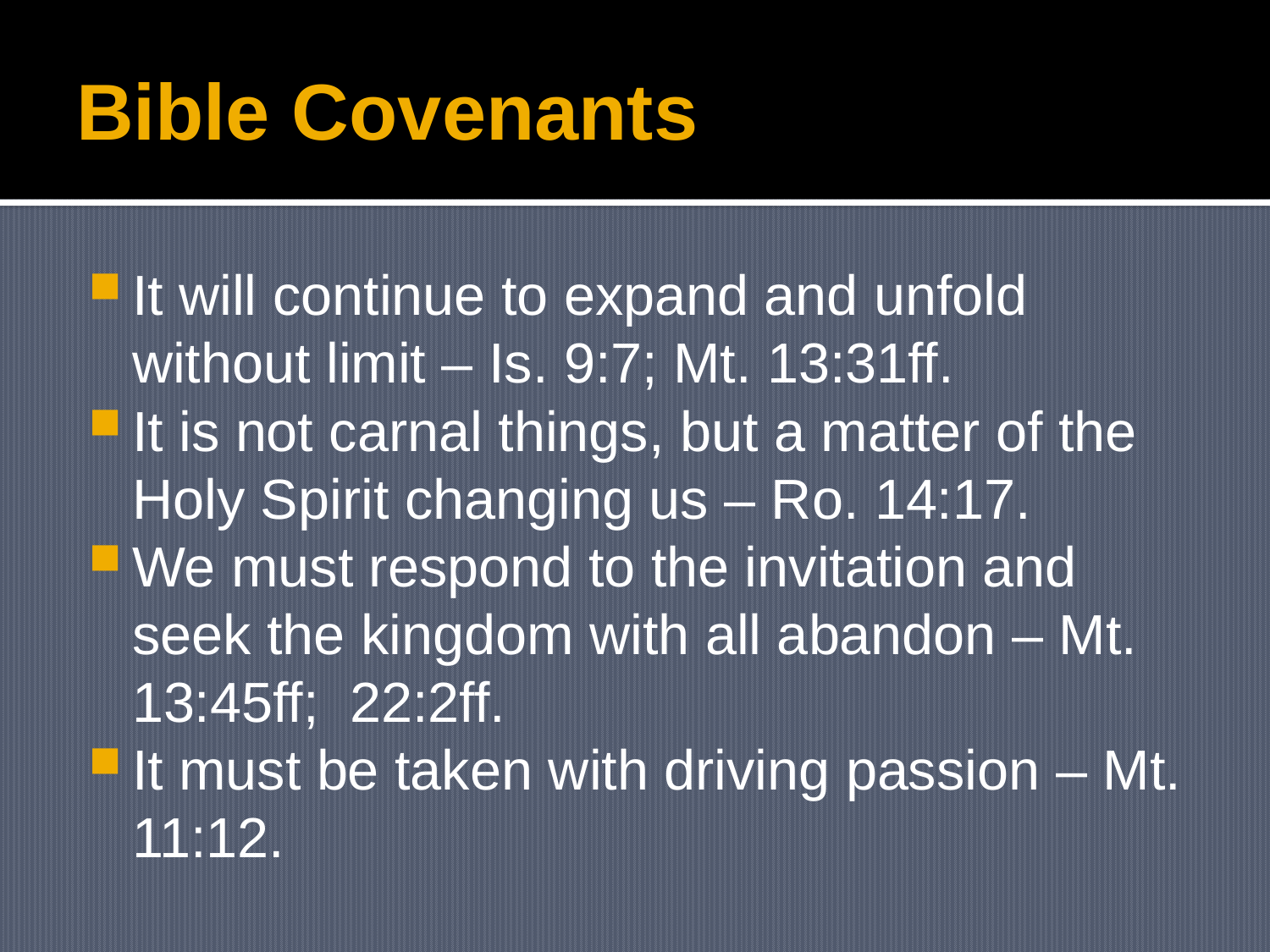

# Bible Covenants
It will continue to expand and unfold without limit – Is. 9:7; Mt. 13:31ff.
It is not carnal things, but a matter of the Holy Spirit changing us – Ro. 14:17.
We must respond to the invitation and seek the kingdom with all abandon – Mt. 13:45ff;  22:2ff.
It must be taken with driving passion – Mt. 11:12.